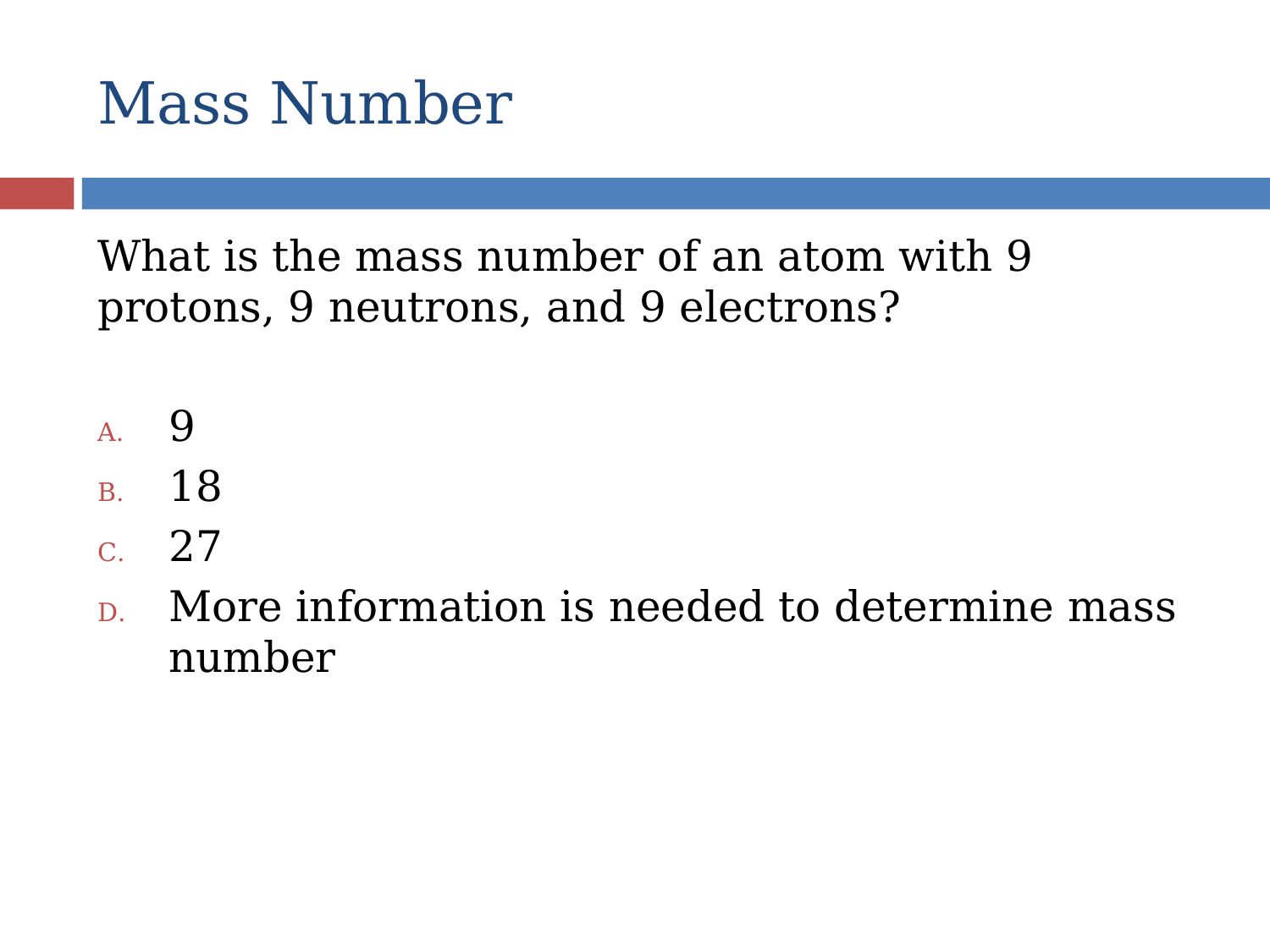

# Mass Number
What is the mass number of an atom with 9 protons, 9 neutrons, and 9 electrons?

9
18
27
More information is needed to determine mass number